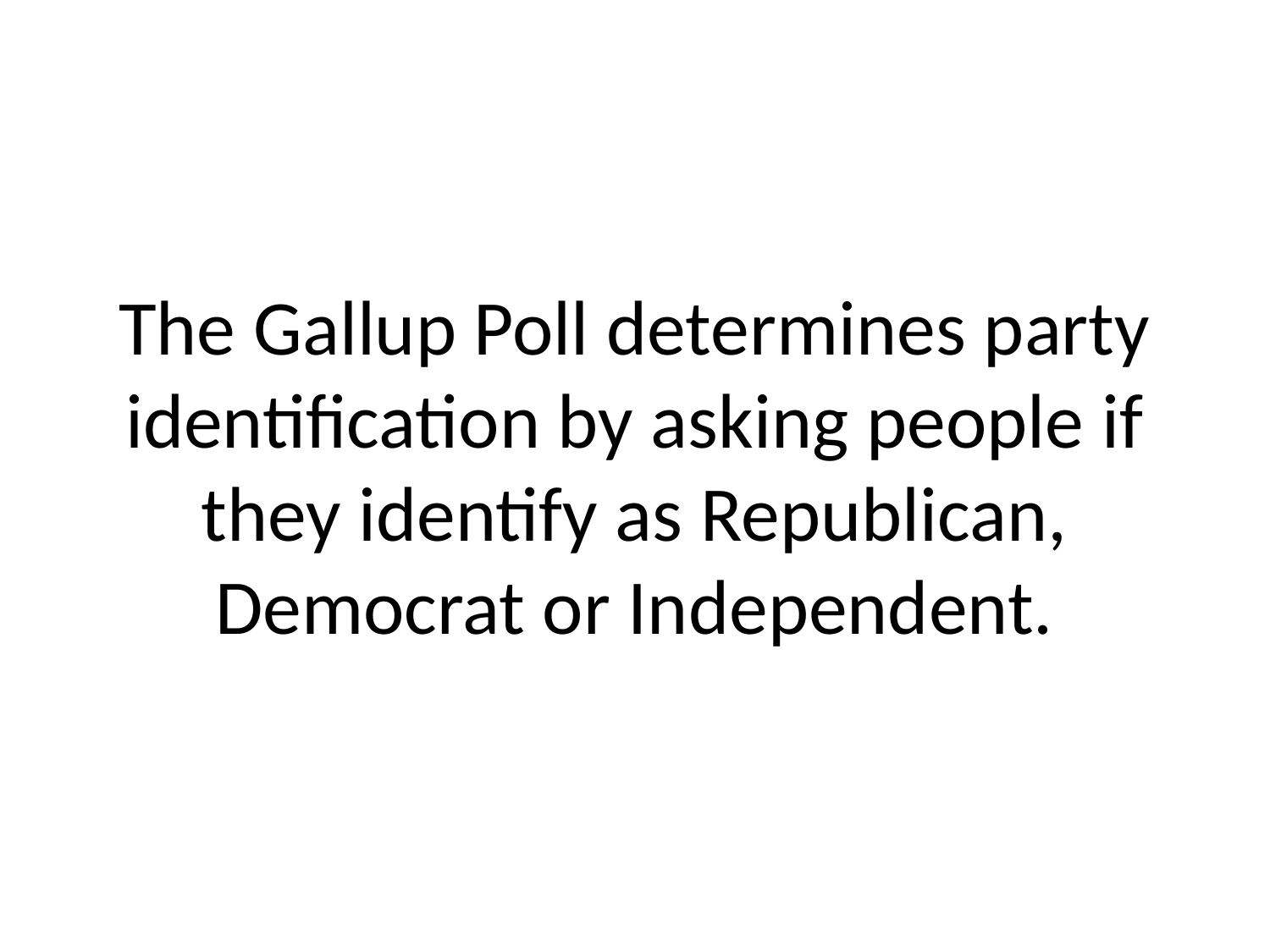

# The Gallup Poll determines party identification by asking people if they identify as Republican, Democrat or Independent.